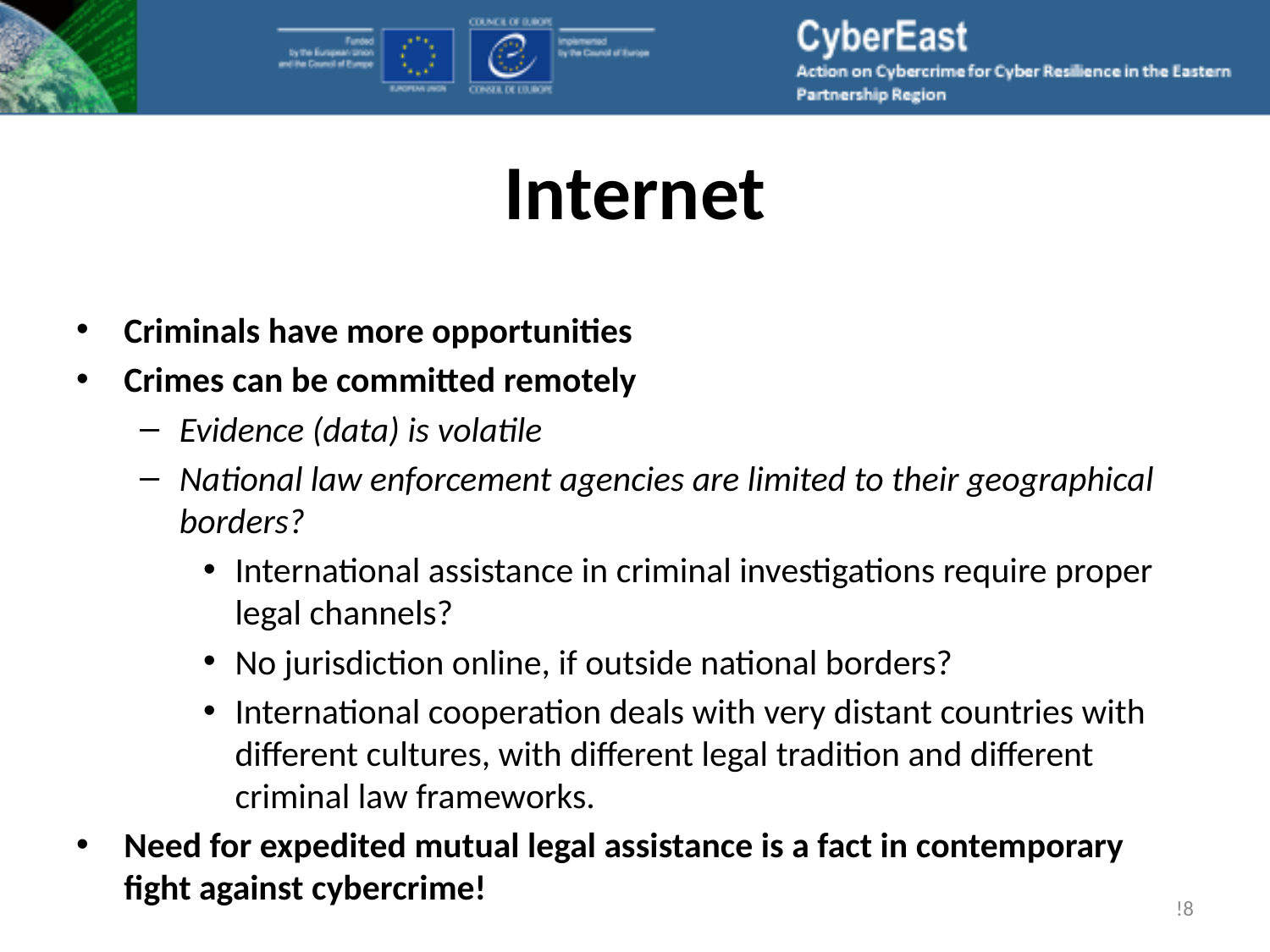

# Internet
Criminals have more opportunities
Crimes can be committed remotely
Evidence (data) is volatile
National law enforcement agencies are limited to their geographical borders?
International assistance in criminal investigations require proper legal channels?
No jurisdiction online, if outside national borders?
International cooperation deals with very distant countries with different cultures, with different legal tradition and different criminal law frameworks.
Need for expedited mutual legal assistance is a fact in contemporary fight against cybercrime!

!8